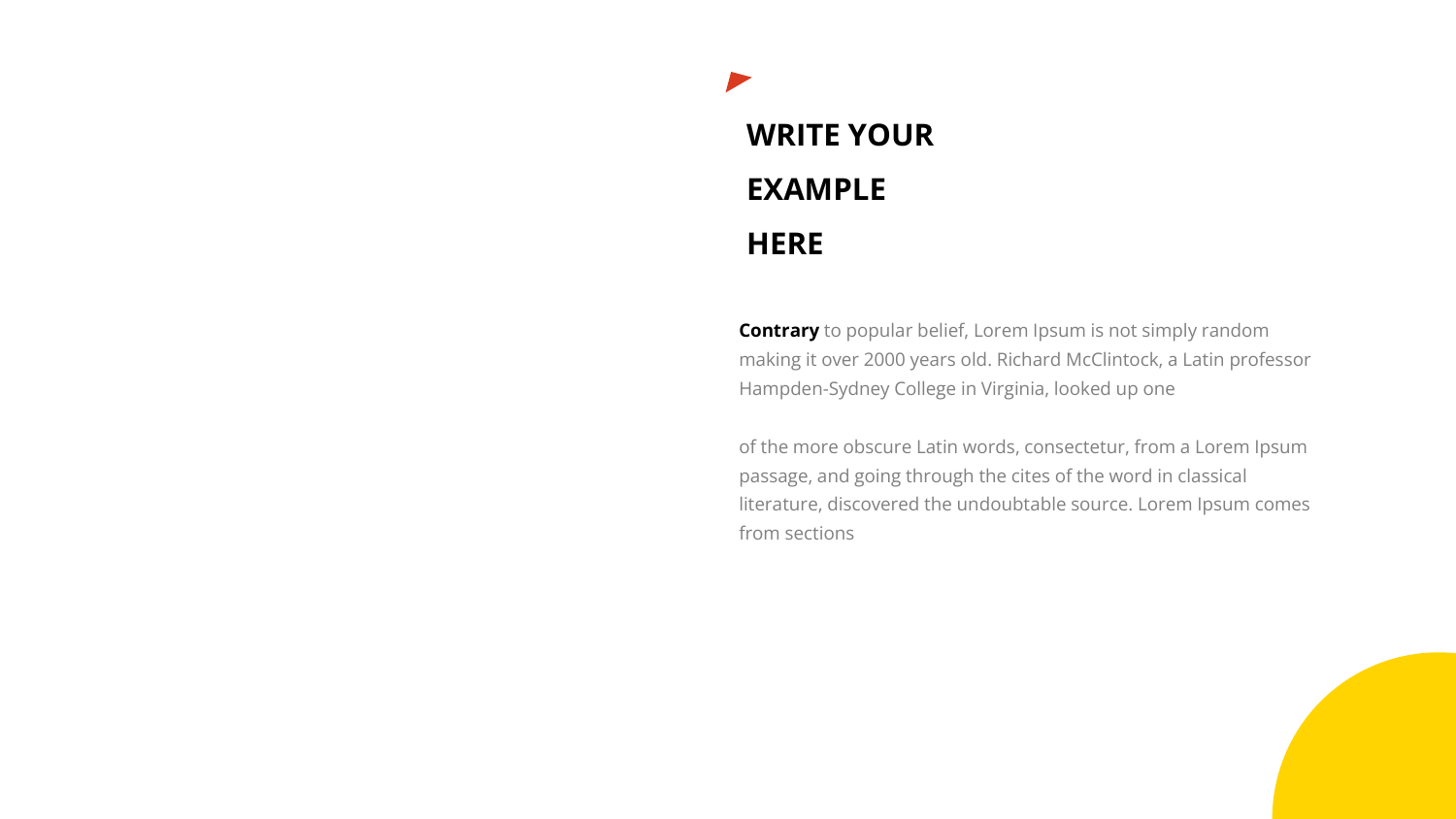

WRITE YOUR
EXAMPLE
HERE
Contrary to popular belief, Lorem Ipsum is not simply random
making it over 2000 years old. Richard McClintock, a Latin professor Hampden-Sydney College in Virginia, looked up one

of the more obscure Latin words, consectetur, from a Lorem Ipsum
passage, and going through the cites of the word in classical literature, discovered the undoubtable source. Lorem Ipsum comes from sections